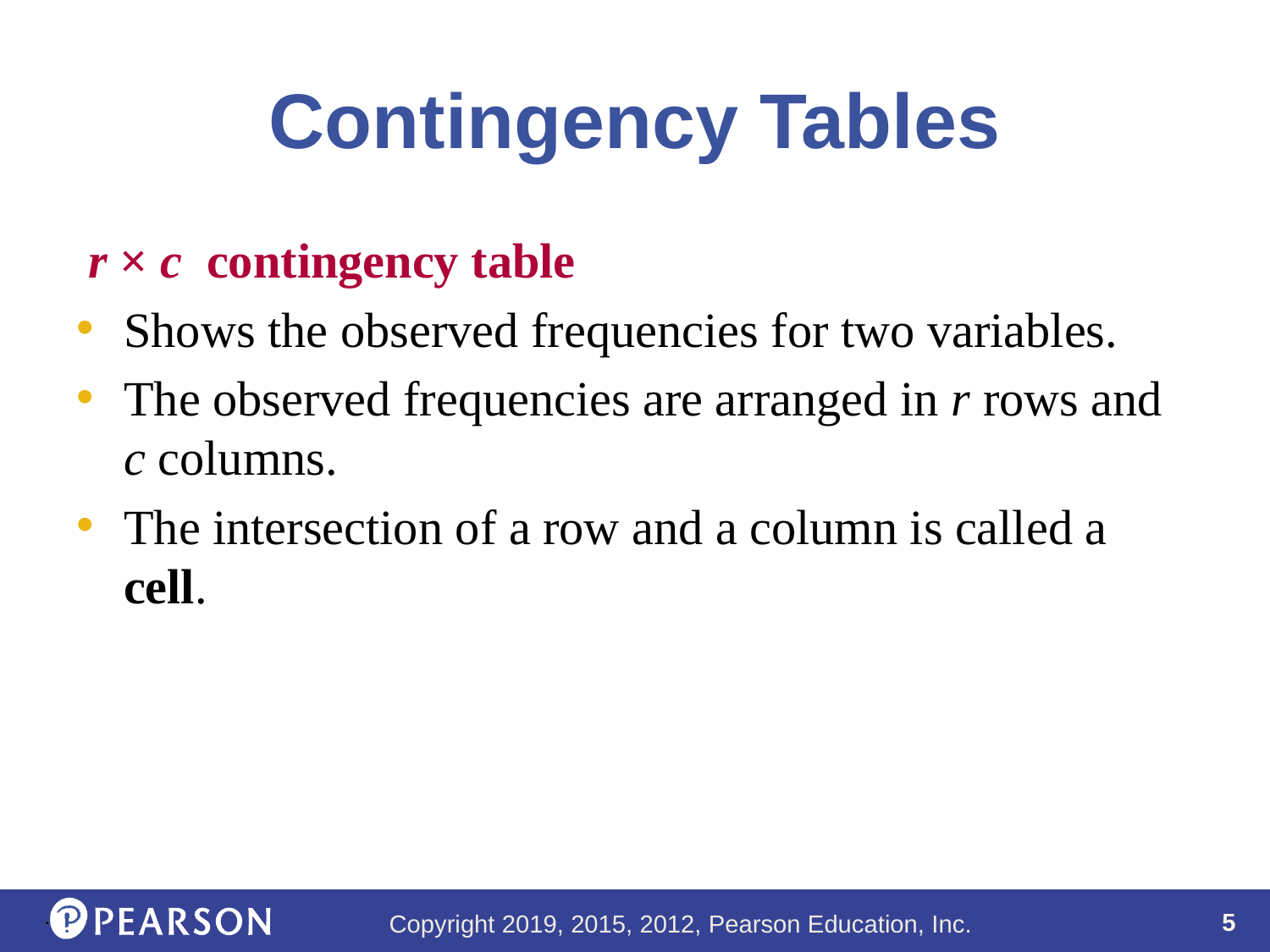

# Contingency Tables
 r × c  contingency table
Shows the observed frequencies for two variables.
The observed frequencies are arranged in r rows and c columns.
The intersection of a row and a column is called a cell.
.